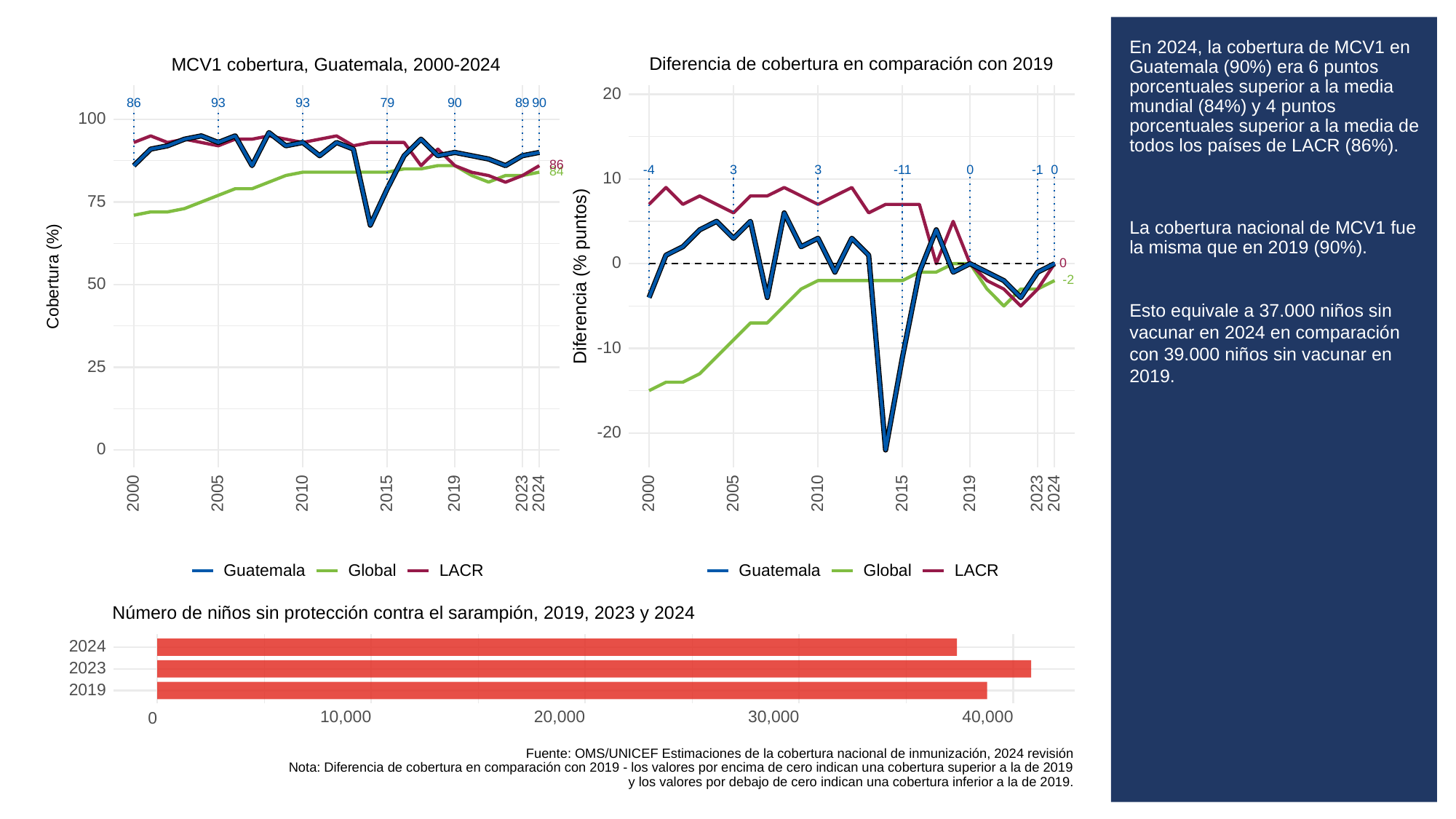

# En 2024, la cobertura de MCV1 en Guatemala (90%) era 6 puntos porcentuales superior a la media mundial (84%) y 4 puntos porcentuales superior a la media de todos los países de LACR (86%).

La cobertura nacional de MCV1 fue la misma que en 2019 (90%).

Esto equivale a 37.000 niños sin vacunar en 2024 en comparación con 39.000 niños sin vacunar en 2019.

Diferencia de cobertura en comparación con 2019
MCV1 cobertura, Guatemala, 2000-2024

20

93
93
86
79
90
89
90

100

86

3
3
0
0
-11
-1
-4
84
10

75

0
0

Diferencia (% puntos)
Cobertura (%)
-2
50

-10

25

-20

0

2023
2023
2000
2005
2010
2015
2019
2024
2000
2005
2010
2015
2019
2024
Guatemala
Global
LACR
Guatemala
Global
LACR

Número de niños sin protección contra el sarampión, 2019, 2023 y 2024

2024

2023

2019

10,000
20,000
30,000
40,000
0
Fuente: OMS/UNICEF Estimaciones de la cobertura nacional de inmunización, 2024 revisión
Nota: Diferencia de cobertura en comparación con 2019 - los valores por encima de cero indican una cobertura superior a la de 2019
y los valores por debajo de cero indican una cobertura inferior a la de 2019.